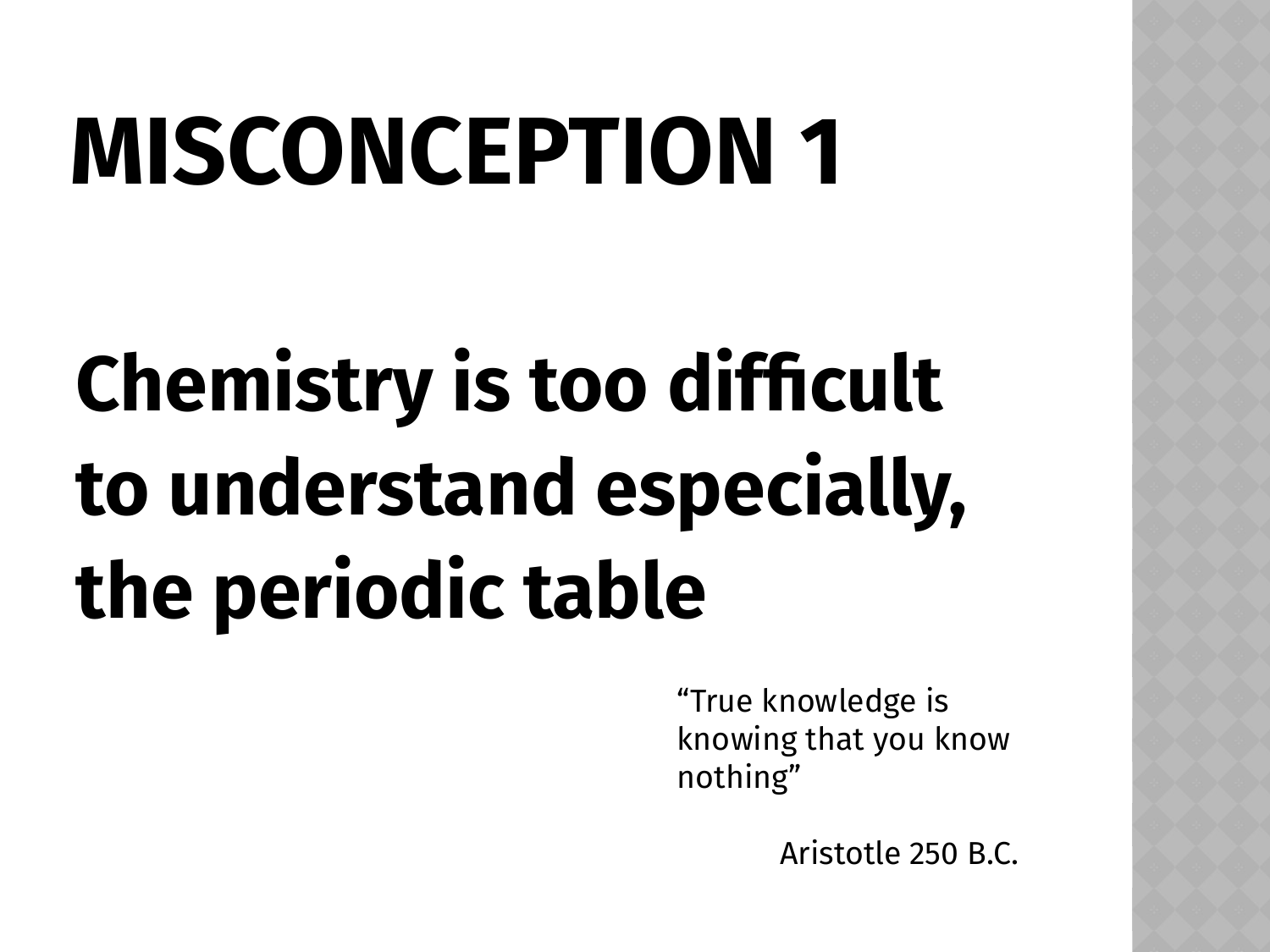

# Misconception 1

Chemistry is too difficult
to understand especially,
the periodic table
“True knowledge is knowing that you know nothing”

Aristotle 250 B.C.